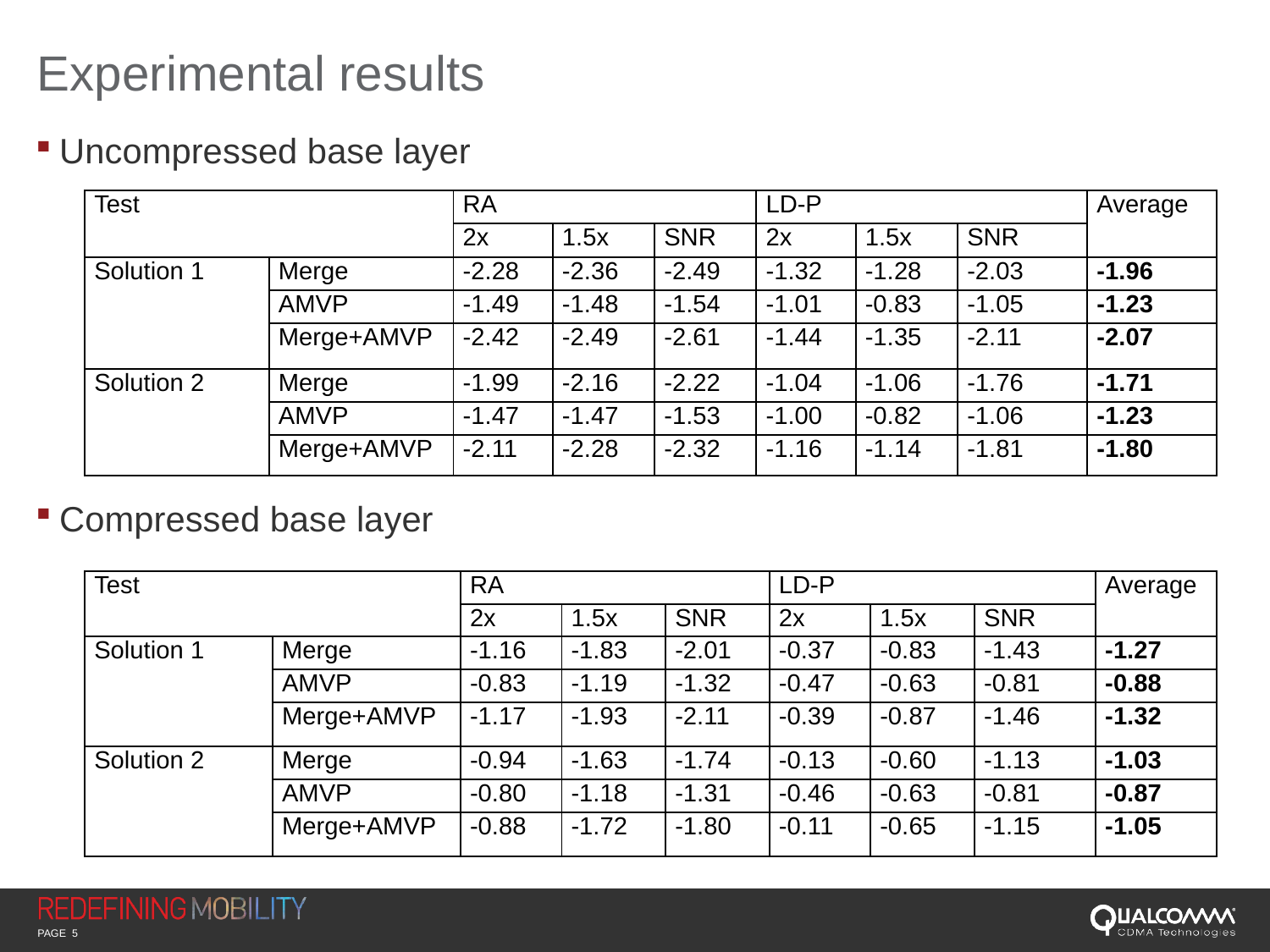

# Experimental results
Uncompressed base layer

Compressed base layer
| Test |  | RA |  |  | LD-P |  |  | Average |
| --- | --- | --- | --- | --- | --- | --- | --- | --- |
|  |  | 2x | 1.5x | SNR | 2x | 1.5x | SNR |  |
| Solution 1 | Merge | -2.28 | -2.36 | -2.49 | -1.32 | -1.28 | -2.03 | -1.96 |
|  | AMVP | -1.49 | -1.48 | -1.54 | -1.01 | -0.83 | -1.05 | -1.23 |
|  | Merge+AMVP | -2.42 | -2.49 | -2.61 | -1.44 | -1.35 | -2.11 | -2.07 |
| Solution 2 | Merge | -1.99 | -2.16 | -2.22 | -1.04 | -1.06 | -1.76 | -1.71 |
|  | AMVP | -1.47 | -1.47 | -1.53 | -1.00 | -0.82 | -1.06 | -1.23 |
|  | Merge+AMVP | -2.11 | -2.28 | -2.32 | -1.16 | -1.14 | -1.81 | -1.80 |
| Test |  | RA |  |  | LD-P |  |  | Average |
| --- | --- | --- | --- | --- | --- | --- | --- | --- |
|  |  | 2x | 1.5x | SNR | 2x | 1.5x | SNR |  |
| Solution 1 | Merge | -1.16 | -1.83 | -2.01 | -0.37 | -0.83 | -1.43 | -1.27 |
|  | AMVP | -0.83 | -1.19 | -1.32 | -0.47 | -0.63 | -0.81 | -0.88 |
|  | Merge+AMVP | -1.17 | -1.93 | -2.11 | -0.39 | -0.87 | -1.46 | -1.32 |
| Solution 2 | Merge | -0.94 | -1.63 | -1.74 | -0.13 | -0.60 | -1.13 | -1.03 |
|  | AMVP | -0.80 | -1.18 | -1.31 | -0.46 | -0.63 | -0.81 | -0.87 |
|  | Merge+AMVP | -0.88 | -1.72 | -1.80 | -0.11 | -0.65 | -1.15 | -1.05 |